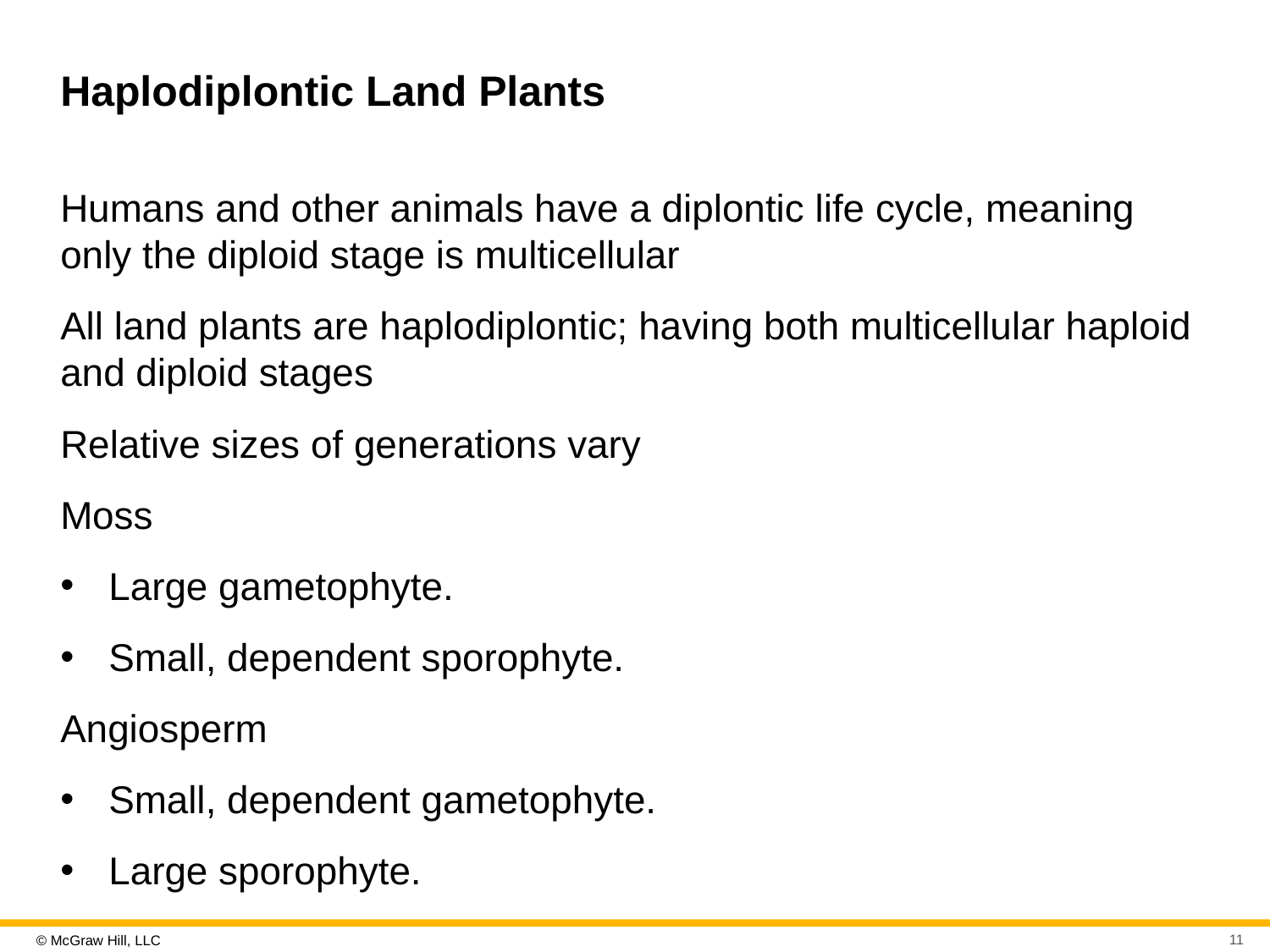

# Haplodiplontic Land Plants
Humans and other animals have a diplontic life cycle, meaning only the diploid stage is multicellular
All land plants are haplodiplontic; having both multicellular haploid and diploid stages
Relative sizes of generations vary
Moss
Large gametophyte.
Small, dependent sporophyte.
Angiosperm
Small, dependent gametophyte.
Large sporophyte.
11